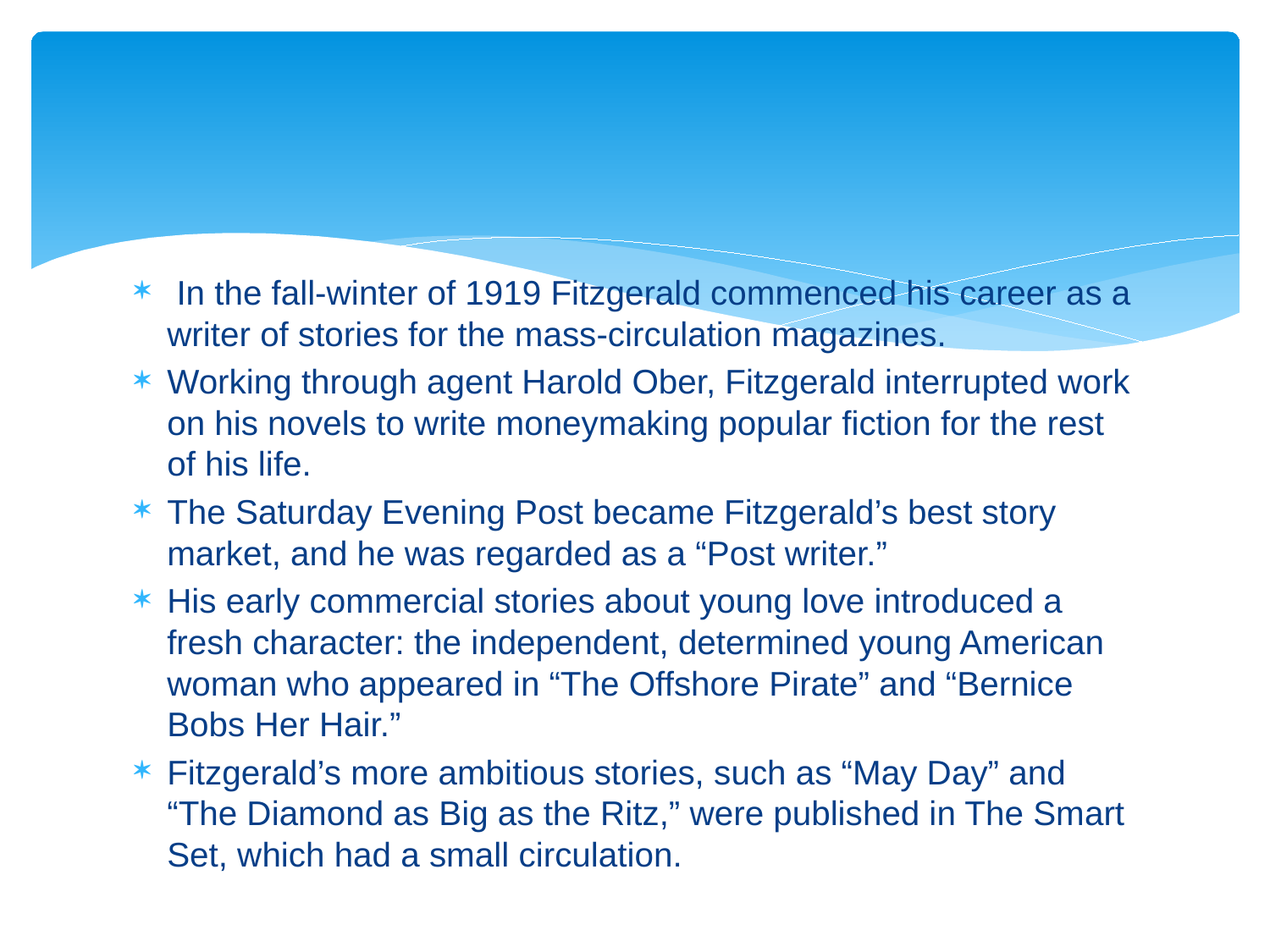

#
 In the fall-winter of 1919 Fitzgerald commenced his career as a writer of stories for the mass-circulation magazines.
Working through agent Harold Ober, Fitzgerald interrupted work on his novels to write moneymaking popular fiction for the rest of his life.
The Saturday Evening Post became Fitzgerald’s best story market, and he was regarded as a “Post writer.”
His early commercial stories about young love introduced a fresh character: the independent, determined young American woman who appeared in “The Offshore Pirate” and “Bernice Bobs Her Hair.”
Fitzgerald’s more ambitious stories, such as “May Day” and “The Diamond as Big as the Ritz,” were published in The Smart Set, which had a small circulation.